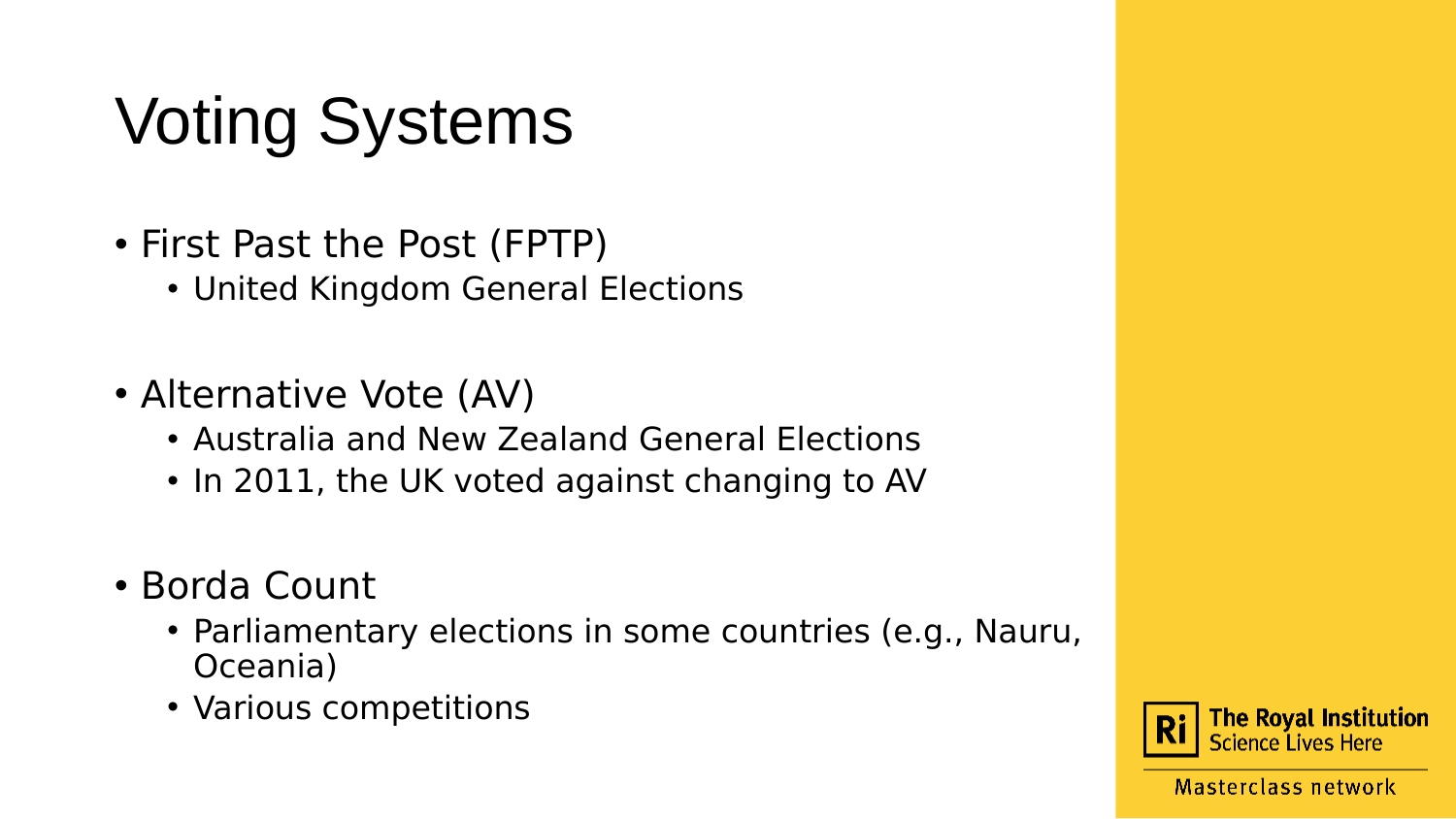

# Voting Systems
First Past the Post (FPTP)
United Kingdom General Elections

Alternative Vote (AV)
Australia and New Zealand General Elections
In 2011, the UK voted against changing to AV

Borda Count
Parliamentary elections in some countries (e.g., Nauru, Oceania)
Various competitions